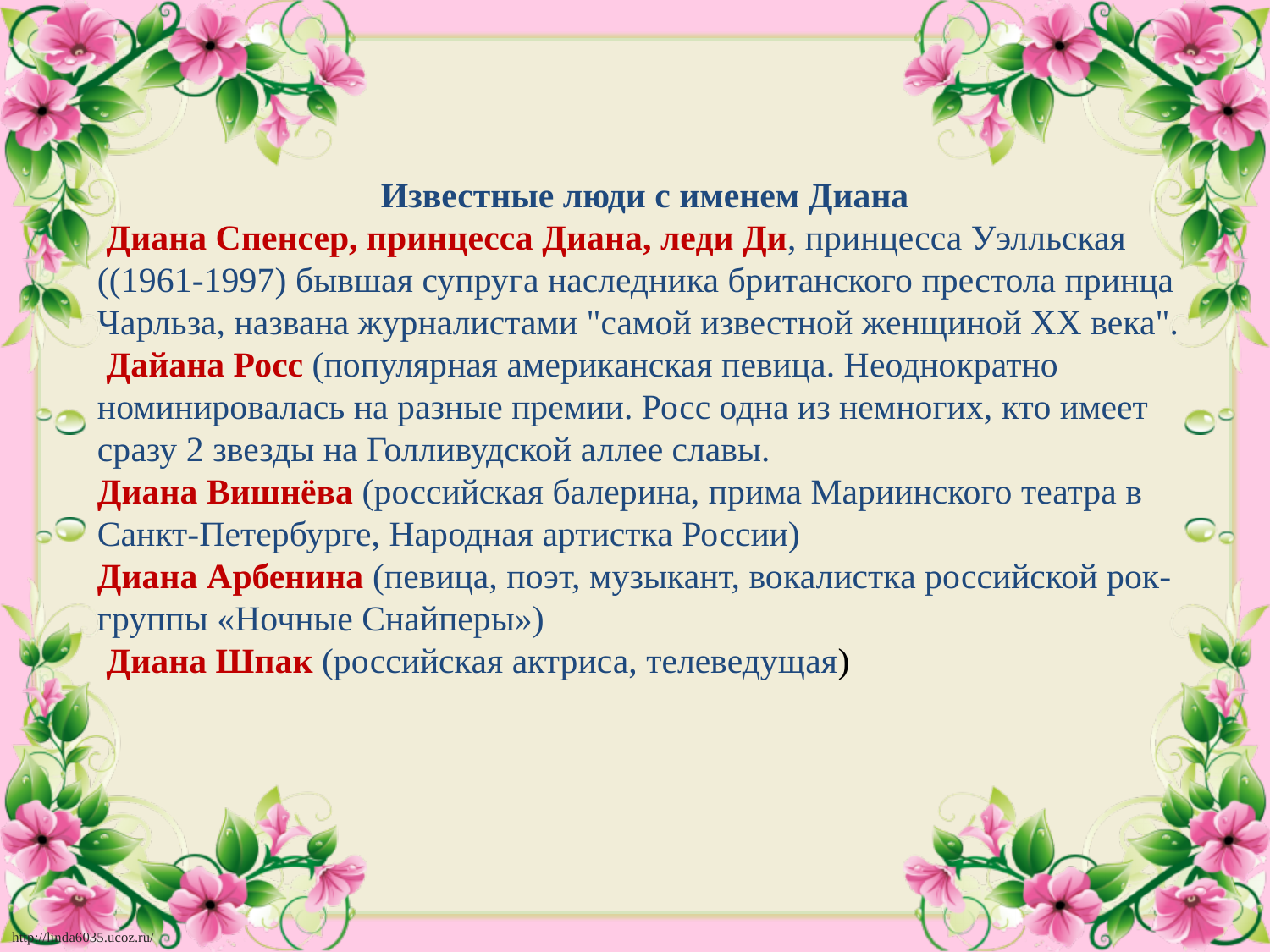

Известные люди с именем Диана
 Диана Спенсер, принцесса Диана, леди Ди, принцесса Уэлльская ((1961-1997) бывшая супруга наследника британского престола принца Чарльза, названа журналистами "самой известной женщиной XX века".
 Дайана Росс (популярная американская певица. Неоднократно номинировалась на разные премии. Росс одна из немногих, кто имеет сразу 2 звезды на Голливудской аллее славы.
Диана Вишнёва (российская балерина, прима Мариинского театра в Санкт-Петербурге, Народная артистка России)
Диана Арбенина (певица, поэт, музыкант, вокалистка российской рок-группы «Ночные Снайперы»)
 Диана Шпак (российская актриса, телеведущая)